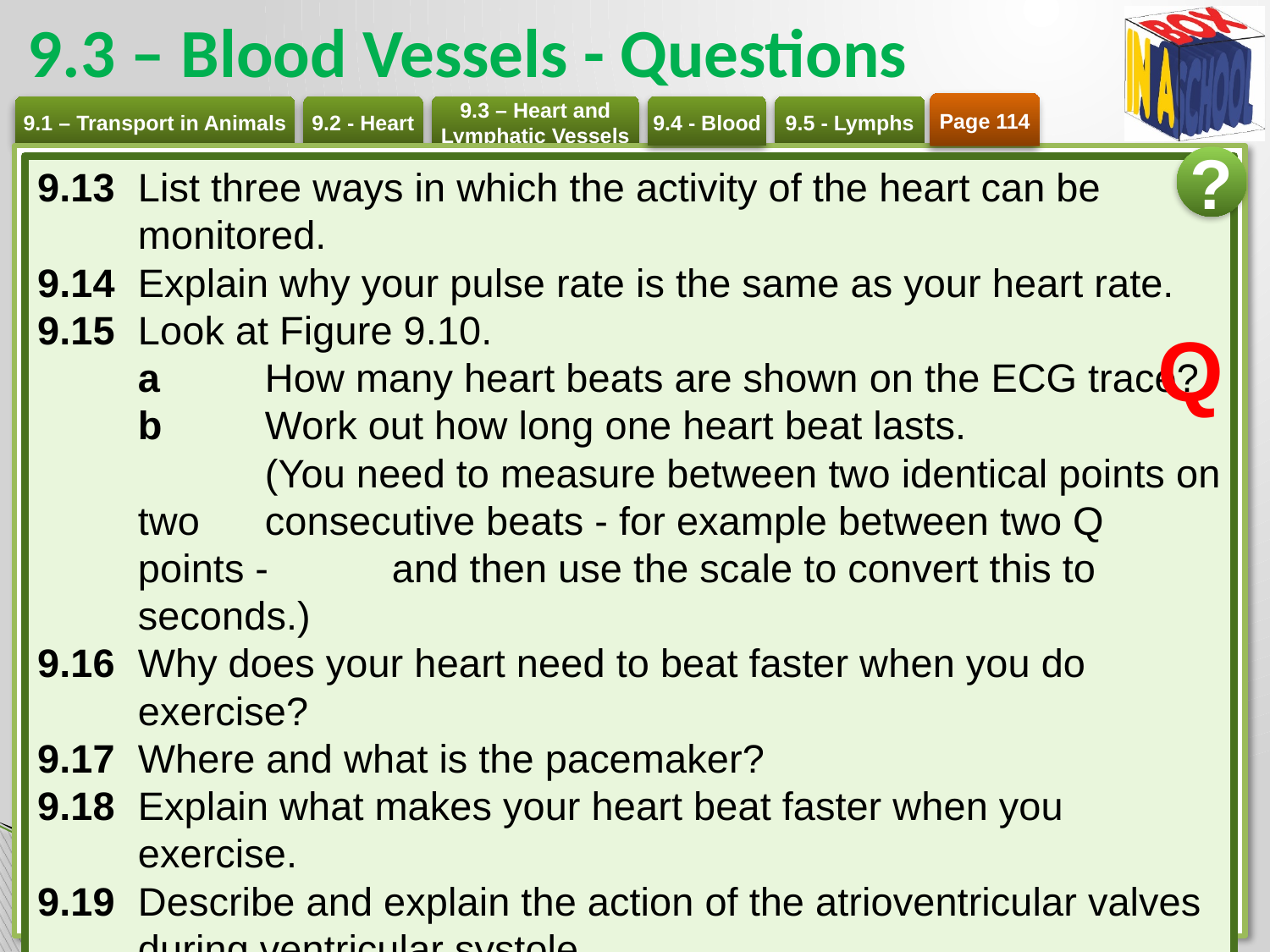

# 9.3 – Blood Vessels - Questions
Page 114
?
9.13 	List three ways in which the activity of the heart can be
monitored.
9.14 	Explain why your pulse rate is the same as your heart rate.
9.15 	Look at Figure 9.10.
	a 	How many heart beats are shown on the ECG trace?
	b 	Work out how long one heart beat lasts.
		(You need to measure between two identical points on two 	consecutive beats - for example between two Q points - 	and then use the scale to convert this to seconds.)
9.16 	Why does your heart need to beat faster when you do exercise?
9.17 	Where and what is the pacemaker?
9.18 	Explain what makes your heart beat faster when you exercise.
9.19 	Describe and explain the action of the atrioventricular valves during ventricular systole.
Q